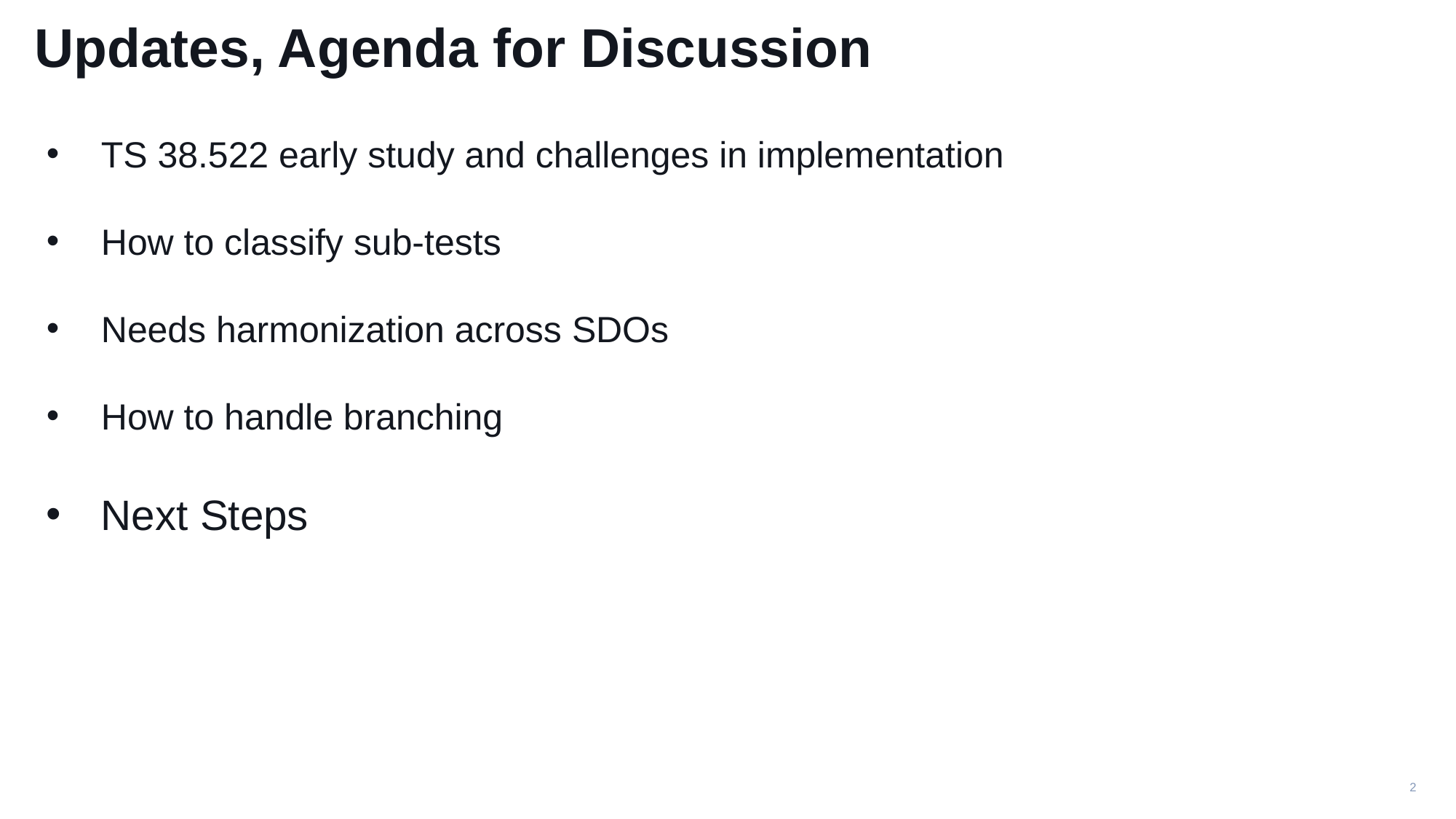

Updates, Agenda for Discussion
TS 38.522 early study and challenges in implementation

How to classify sub-tests

Needs harmonization across SDOs

How to handle branching

Next Steps